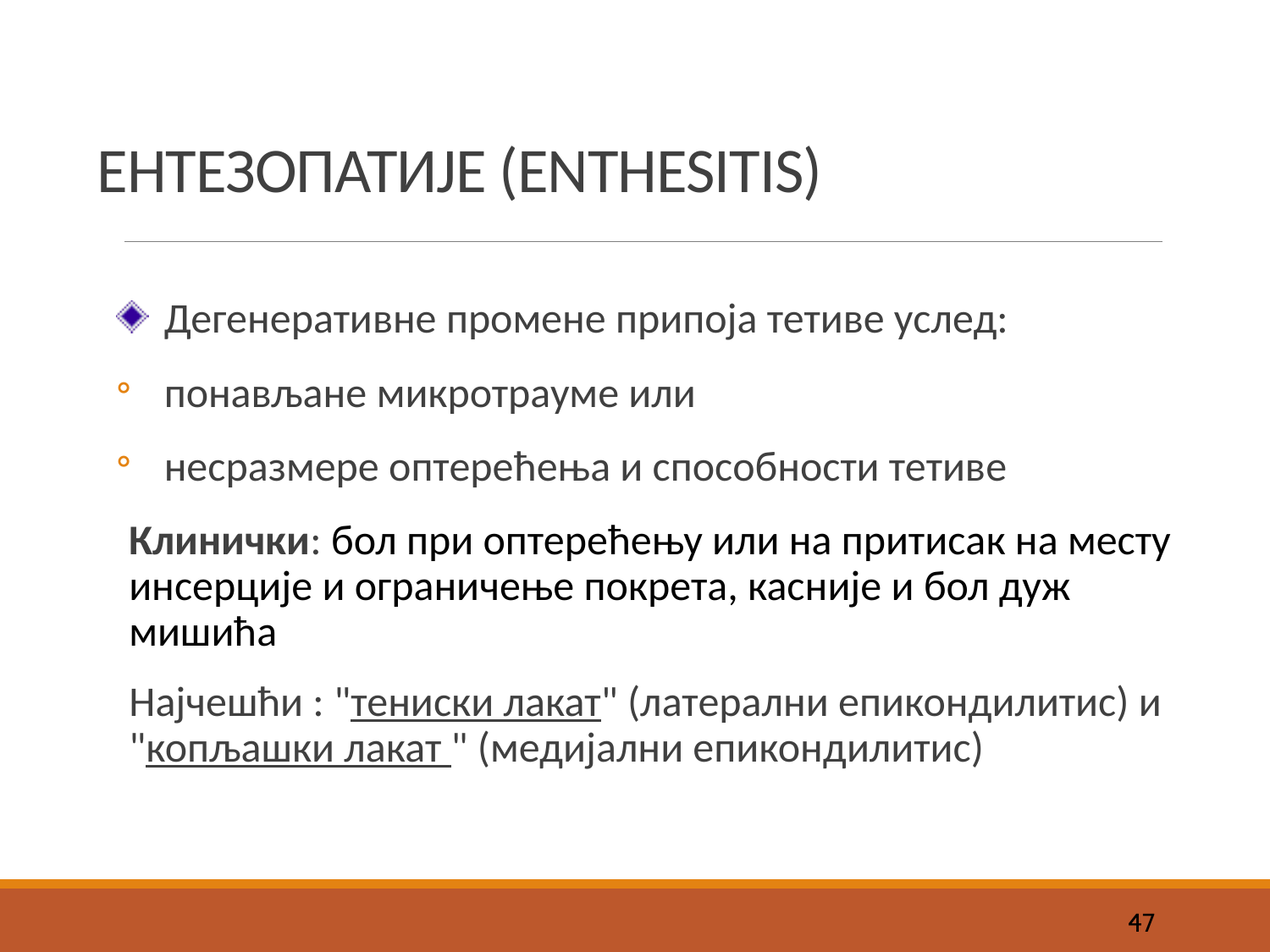

# ЕНТЕЗОПАТИЈЕ (ENTHESITIS)
Дегенеративне промене припоја тетиве услед:
понављане микротрауме или
несразмере оптерећења и способности тетиве
Клинички: бол при оптерећењу или на притисак на месту инсерције и ограничење покрета, касније и бол дуж мишића
Најчешћи : "тениски лакат" (латерални епикондилитис) и "копљашки лакат " (медијални епикондилитис)
47